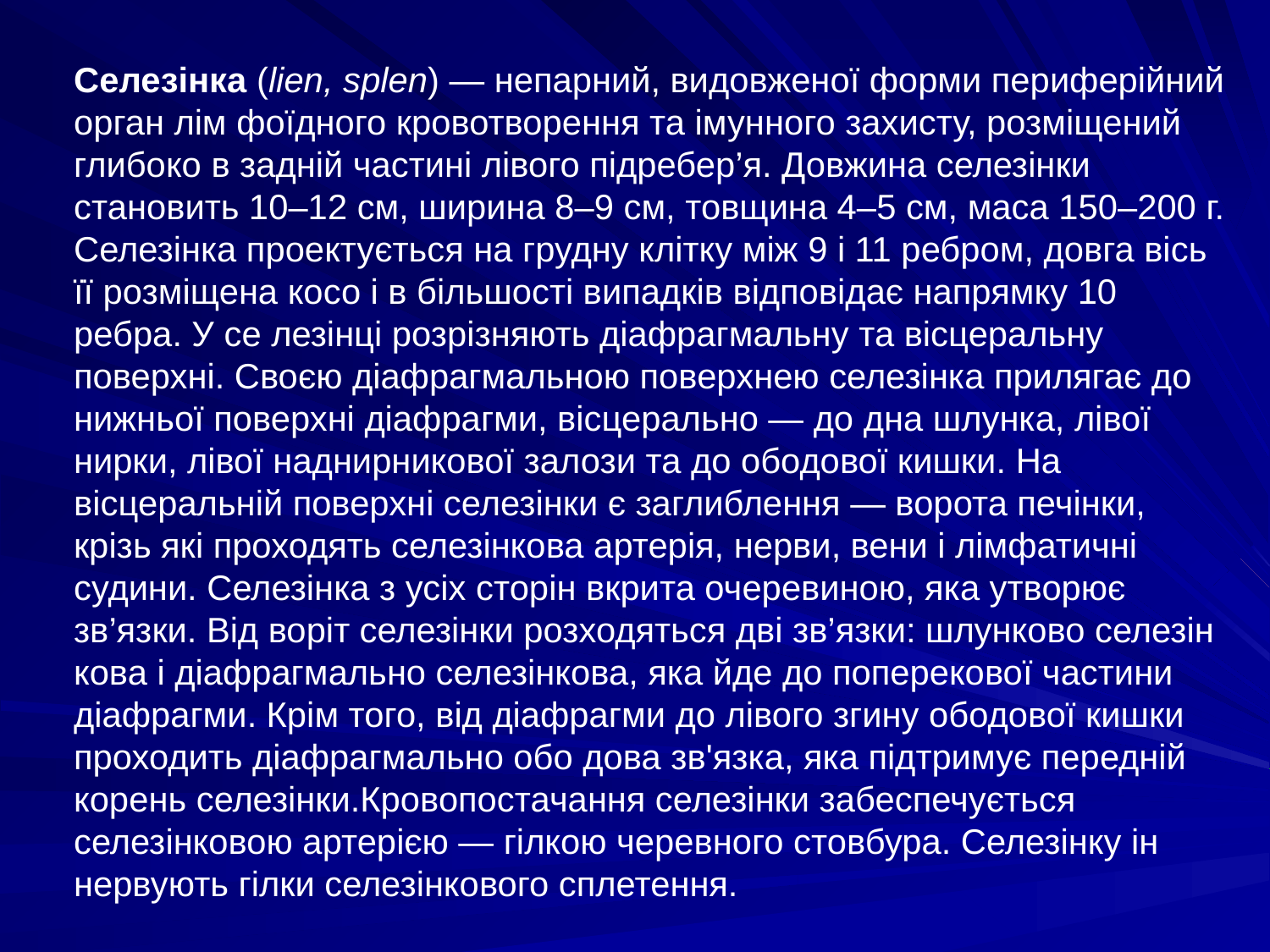

Селезінка (lien, splen) — непарний, видовженої форми периферійний орган лім фоїдного кровотворення та імунного захисту, розміщений глибоко в задній частині лівого підребер’я. Довжина селезінки становить 10–12 см, ширина 8–9 см, товщина 4–5 см, маса 150–200 г. Селезінка проектується на грудну клітку між 9 і 11 ребром, довга вісь її розміщена косо і в більшості випадків відповідає напрямку 10 ребра. У се лезінці розрізняють діафрагмальну та вісцеральну поверхні. Своєю діафрагмальною поверхнею селезінка прилягає до нижньої поверхні діафрагми, вісцерально — до дна шлунка, лівої нирки, лівої наднирникової залози та до ободової кишки. На вісцеральній поверхні селезінки є заглиблення — ворота печінки, крізь які проходять селезінкова артерія, нерви, вени і лімфатичні судини. Селезінка з усіх сторін вкрита очеревиною, яка утворює зв’язки. Від воріт селезінки розходяться дві зв’язки: шлунково селезін кова і діафрагмально селезінкова, яка йде до поперекової частини діафрагми. Крім того, від діафрагми до лівого згину ободової кишки проходить діафрагмально обо дова зв'язка, яка підтримує передній корень селезінки.Кровопостачання селезінки забеспечується селезінковою артерією — гілкою черевного стовбура. Селезінку ін нервують гілки селезінкового сплетення.